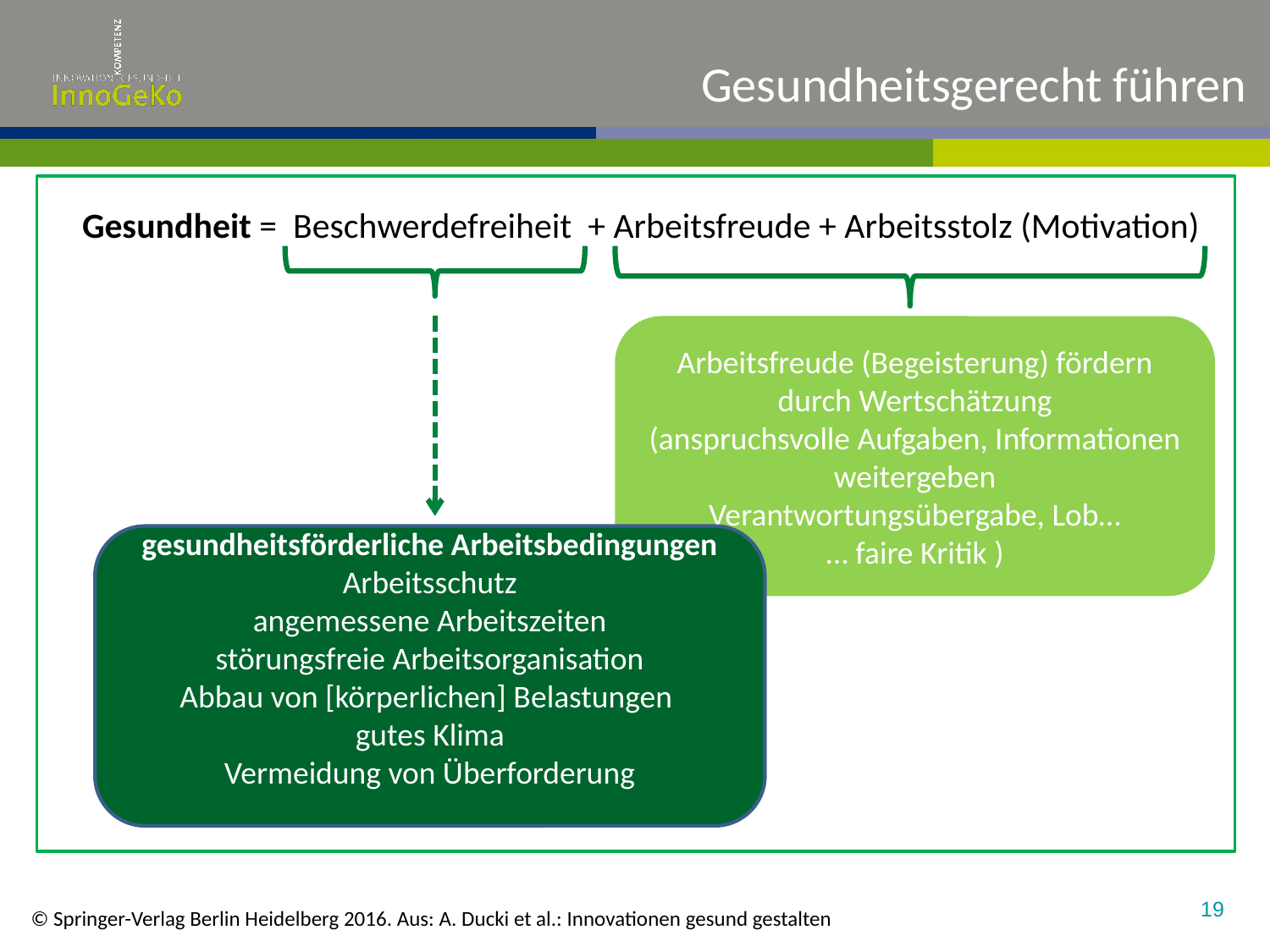

# Gesundheitsgerecht führen

Gesundheit =  Beschwerdefreiheit  + Arbeitsfreude + Arbeitsstolz (Motivation)

Arbeitsfreude (Begeisterung) fördern durch Wertschätzung
(anspruchsvolle Aufgaben, Informationen weitergeben
Verantwortungsübergabe, Lob…
… faire Kritik )

gesundheitsförderliche Arbeitsbedingungen
Arbeitsschutz
angemessene Arbeitszeiten
störungsfreie Arbeitsorganisation
Abbau von [körperlichen] Belastungen
gutes Klima
Vermeidung von Überforderung

19
© Springer-Verlag Berlin Heidelberg 2016. Aus: A. Ducki et al.: Innovationen gesund gestalten